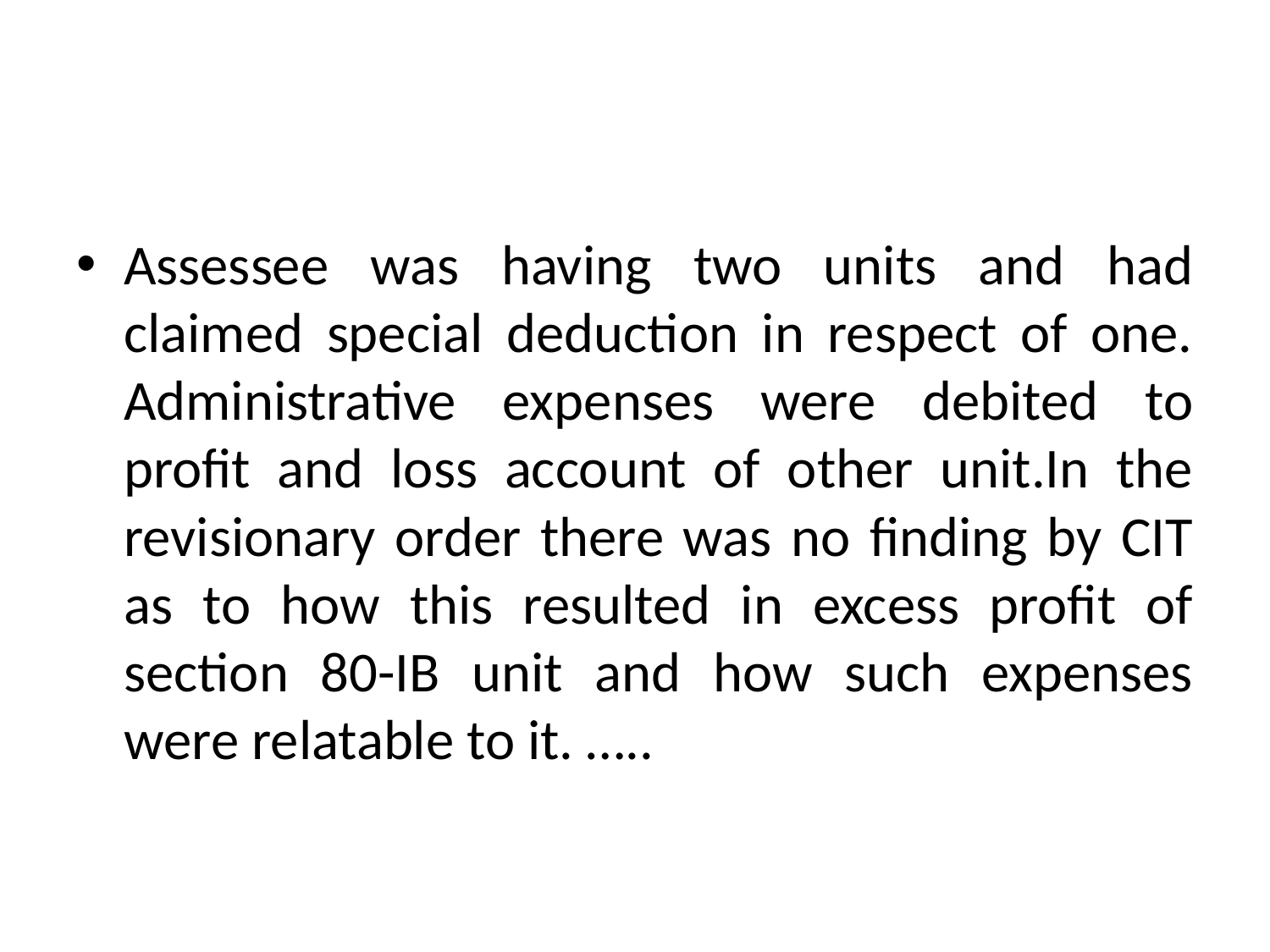

#
Assessee was having two units and had claimed special deduction in respect of one. Administrative expenses were debited to profit and loss account of other unit.In the revisionary order there was no finding by CIT as to how this resulted in excess profit of section 80-IB unit and how such expenses were relatable to it. …..